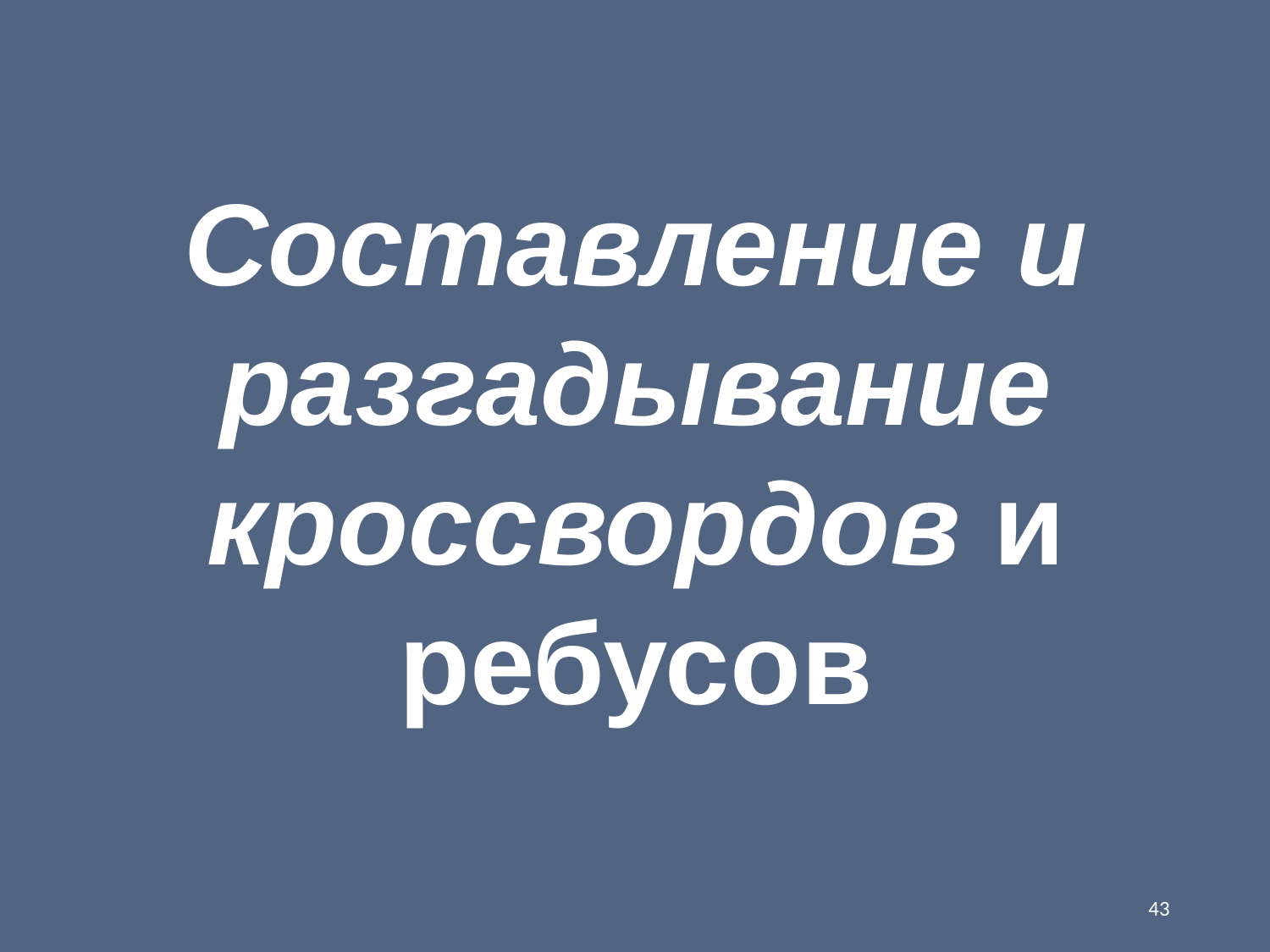

Составление и разгадывание кроссвордов и ребусов
43